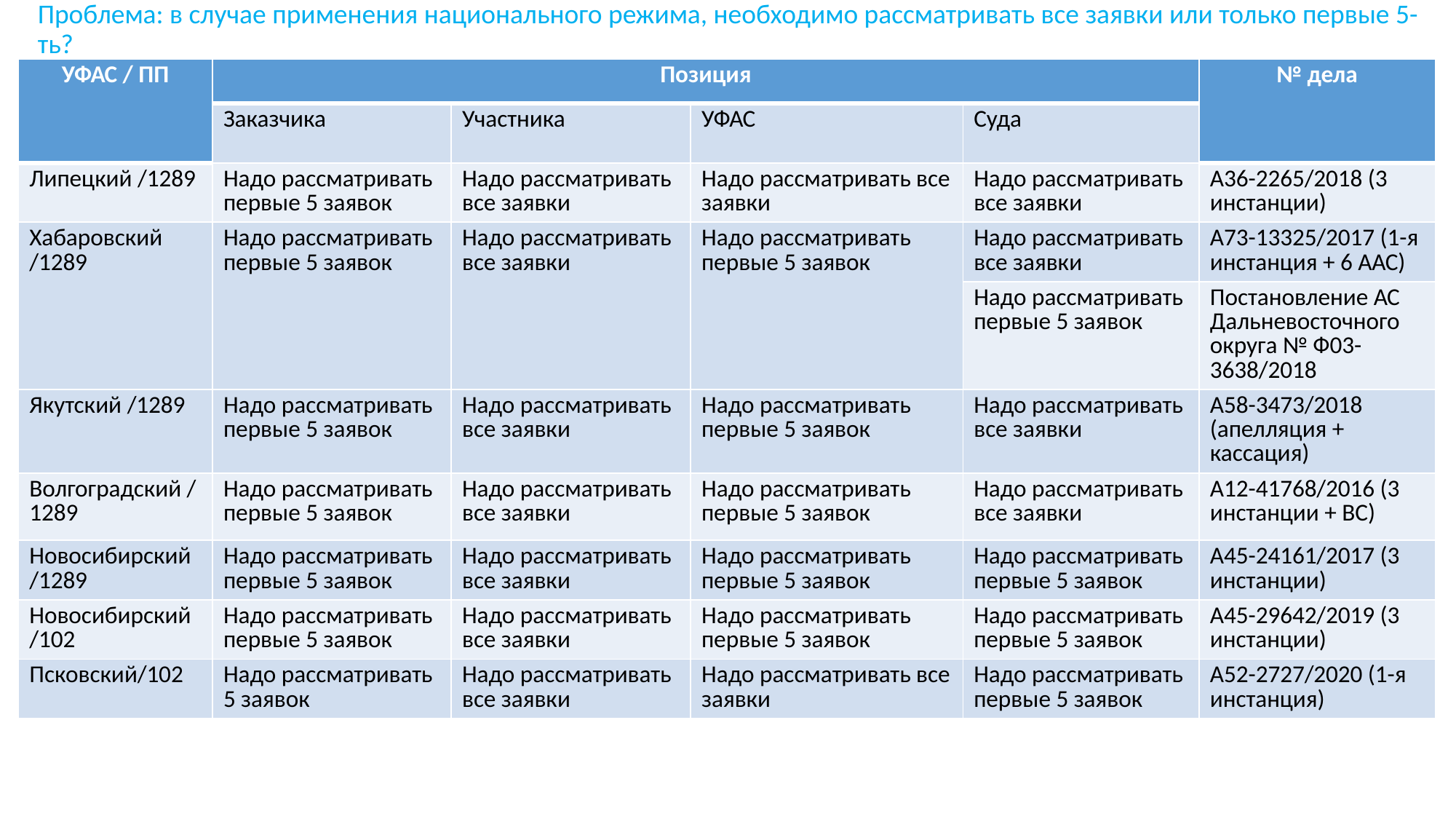

# Проблема: в случае применения национального режима, необходимо рассматривать все заявки или только первые 5-ть?
| УФАС / ПП | Позиция |  |  |  | № дела |
| --- | --- | --- | --- | --- | --- |
|  | Заказчика | Участника | УФАС | Суда |  |
| Липецкий /1289 | Надо рассматривать первые 5 заявок | Надо рассматривать все заявки | Надо рассматривать все заявки | Надо рассматривать все заявки | А36-2265/2018 (3 инстанции) |
| Хабаровский /1289 | Надо рассматривать первые 5 заявок | Надо рассматривать все заявки | Надо рассматривать первые 5 заявок | Надо рассматривать все заявки | А73-13325/2017 (1-я инстанция + 6 ААС) |
|  |  |  |  | Надо рассматривать первые 5 заявок | Постановление АС Дальневосточного округа № Ф03-3638/2018 |
| Якутский /1289 | Надо рассматривать первые 5 заявок | Надо рассматривать все заявки | Надо рассматривать первые 5 заявок | Надо рассматривать все заявки | А58-3473/2018 (апелляция + кассация) |
| Волгоградский /1289 | Надо рассматривать первые 5 заявок | Надо рассматривать все заявки | Надо рассматривать первые 5 заявок | Надо рассматривать все заявки | А12-41768/2016 (3 инстанции + ВС) |
| Новосибирский /1289 | Надо рассматривать первые 5 заявок | Надо рассматривать все заявки | Надо рассматривать первые 5 заявок | Надо рассматривать первые 5 заявок | А45-24161/2017 (3 инстанции) |
| Новосибирский /102 | Надо рассматривать первые 5 заявок | Надо рассматривать все заявки | Надо рассматривать первые 5 заявок | Надо рассматривать первые 5 заявок | А45-29642/2019 (3 инстанции) |
| Псковский/102 | Надо рассматривать 5 заявок | Надо рассматривать все заявки | Надо рассматривать все заявки | Надо рассматривать первые 5 заявок | А52-2727/2020 (1-я инстанция) |